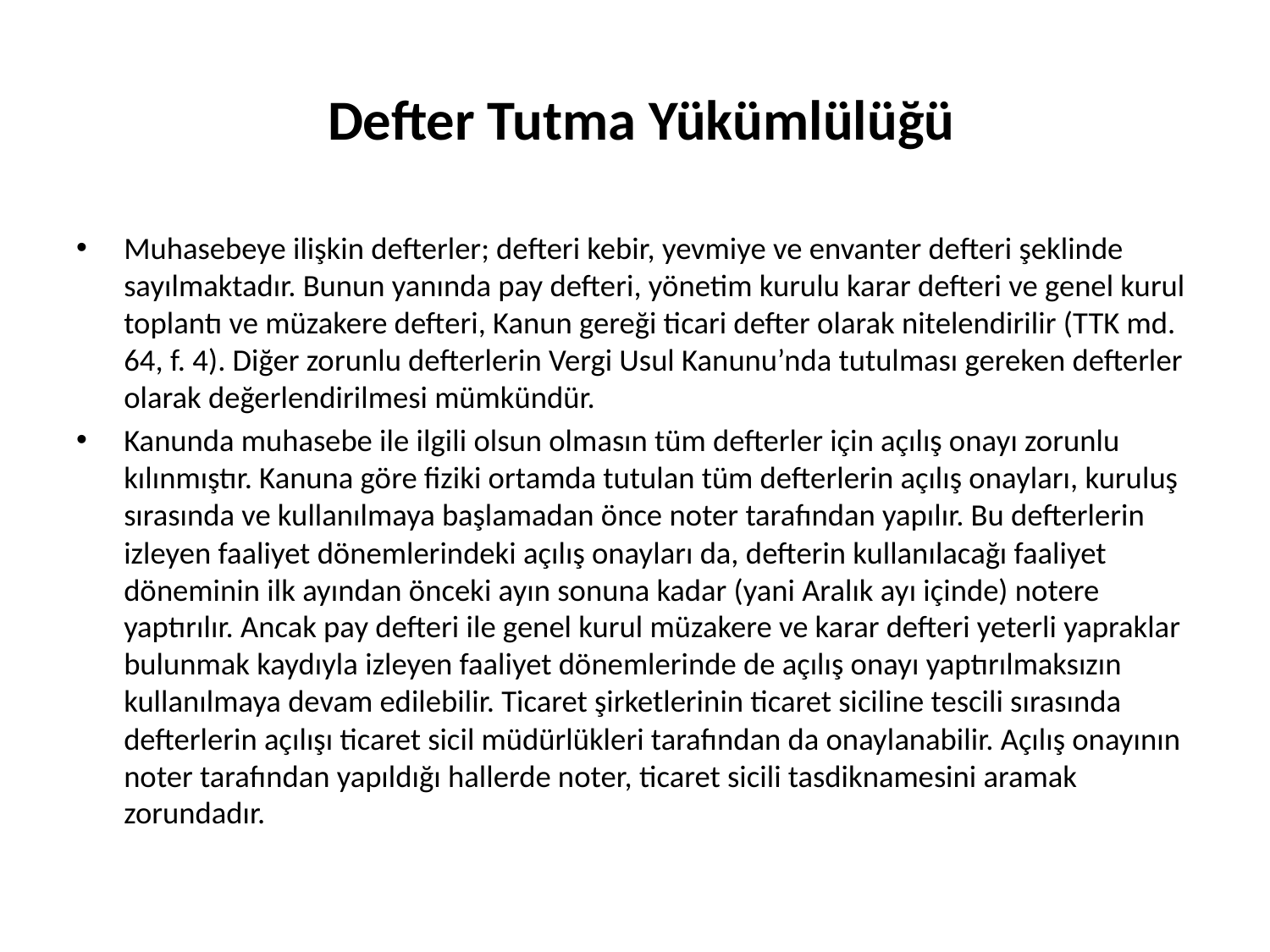

# Defter Tutma Yükümlülüğü
Muhasebeye ilişkin defterler; defteri kebir, yevmiye ve envanter defteri şeklinde sayılmaktadır. Bunun yanında pay defteri, yönetim kurulu karar defteri ve genel kurul toplantı ve müzakere defteri, Kanun gereği ticari defter olarak nitelendirilir (TTK md. 64, f. 4). Diğer zorunlu defterlerin Vergi Usul Kanunu’nda tutulması gereken defterler olarak değerlendirilmesi mümkündür.
Kanunda muhasebe ile ilgili olsun olmasın tüm defterler için açılış onayı zorunlu kılınmıştır. Kanuna göre fiziki ortamda tutulan tüm defterlerin açılış onayları, kuruluş sırasında ve kullanılmaya başlamadan önce noter tarafından yapılır. Bu defterlerin izleyen faaliyet dönemlerindeki açılış onayları da, defterin kullanılacağı faaliyet döneminin ilk ayından önceki ayın sonuna kadar (yani Aralık ayı içinde) notere yaptırılır. Ancak pay defteri ile genel kurul müzakere ve karar defteri yeterli yapraklar bulunmak kaydıyla izleyen faaliyet dönemlerinde de açılış onayı yaptırılmaksızın kullanılmaya devam edilebilir. Ticaret şirketlerinin ticaret siciline tescili sırasında defterlerin açılışı ticaret sicil müdürlükleri tarafından da onaylanabilir. Açılış onayının noter tarafından yapıldığı hallerde noter, ticaret sicili tasdiknamesini aramak zorundadır.